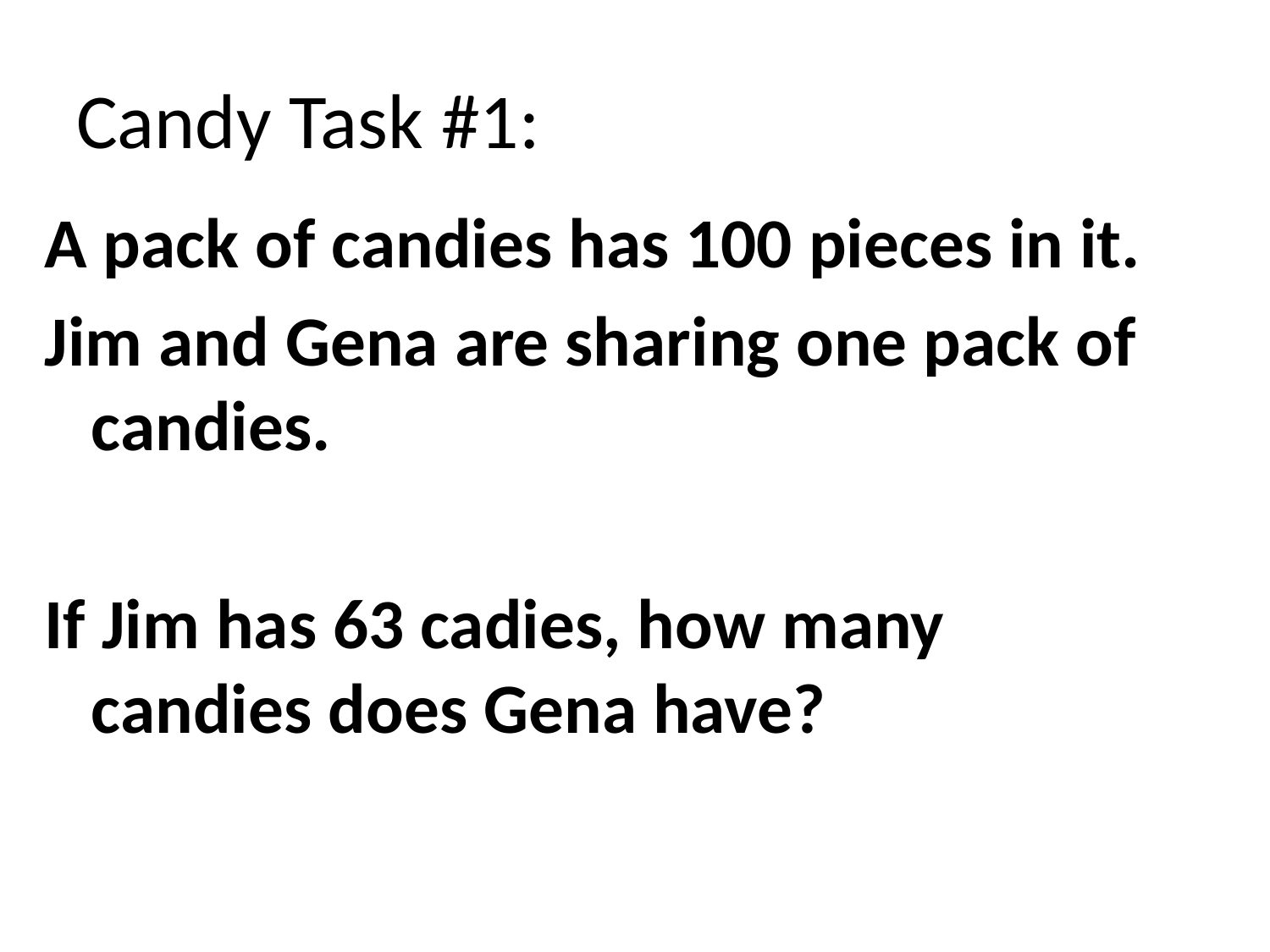

# Candy Task #1:
A pack of candies has 100 pieces in it.
Jim and Gena are sharing one pack of candies.

If Jim has 63 cadies, how many candies does Gena have?